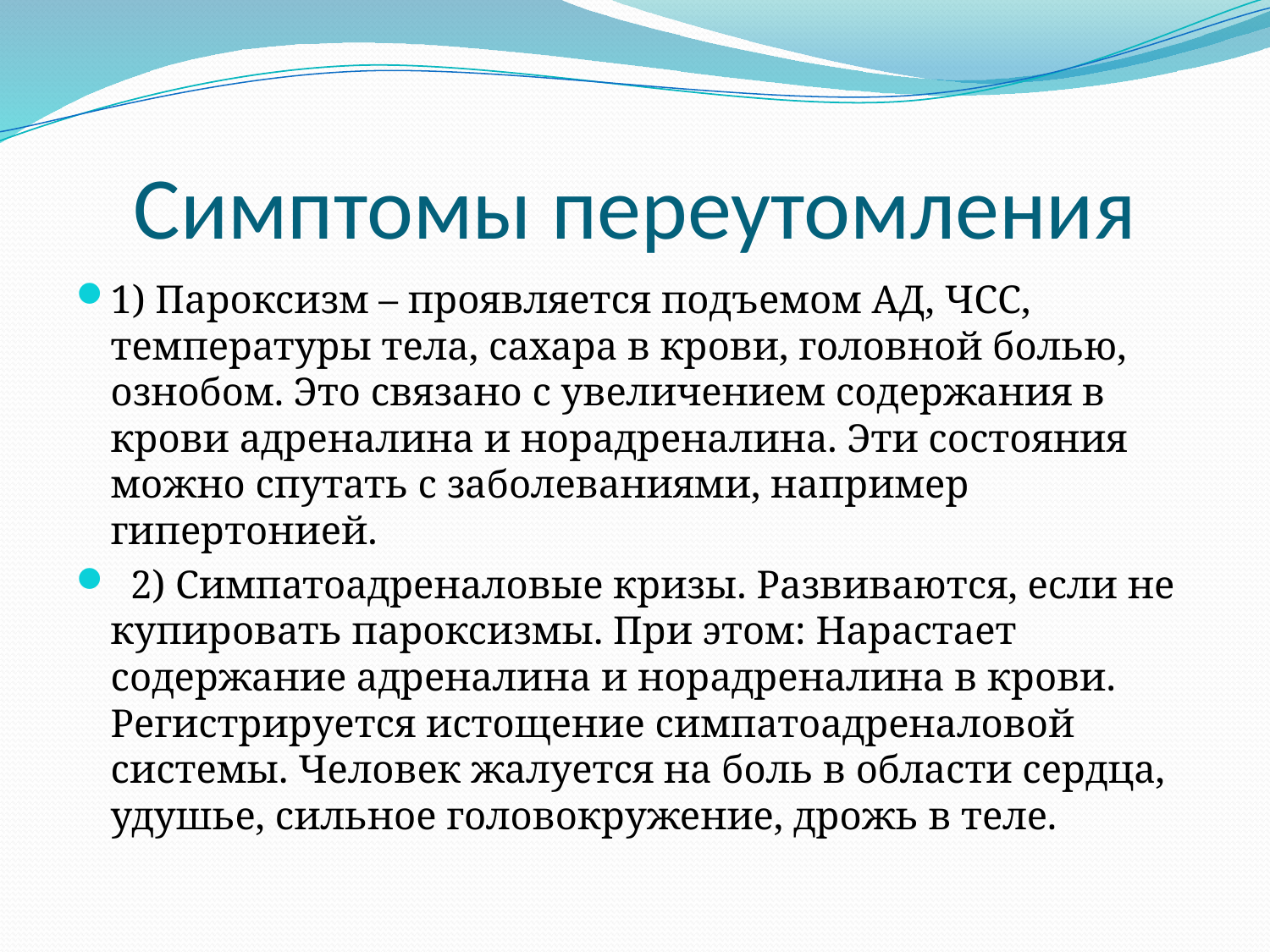

# Симптомы переутомления
1) Пароксизм – проявляется подъемом АД, ЧСС, температуры тела, сахара в крови, головной болью, ознобом. Это связано с увеличением содержания в крови адреналина и норадреналина. Эти состояния можно спутать с заболеваниями, например гипертонией.
  2) Симпатоадреналовые кризы. Развиваются, если не купировать пароксизмы. При этом: Нарастает содержание адреналина и норадреналина в крови. Регистрируется истощение симпатоадреналовой системы. Человек жалуется на боль в области сердца, удушье, сильное головокружение, дрожь в теле.